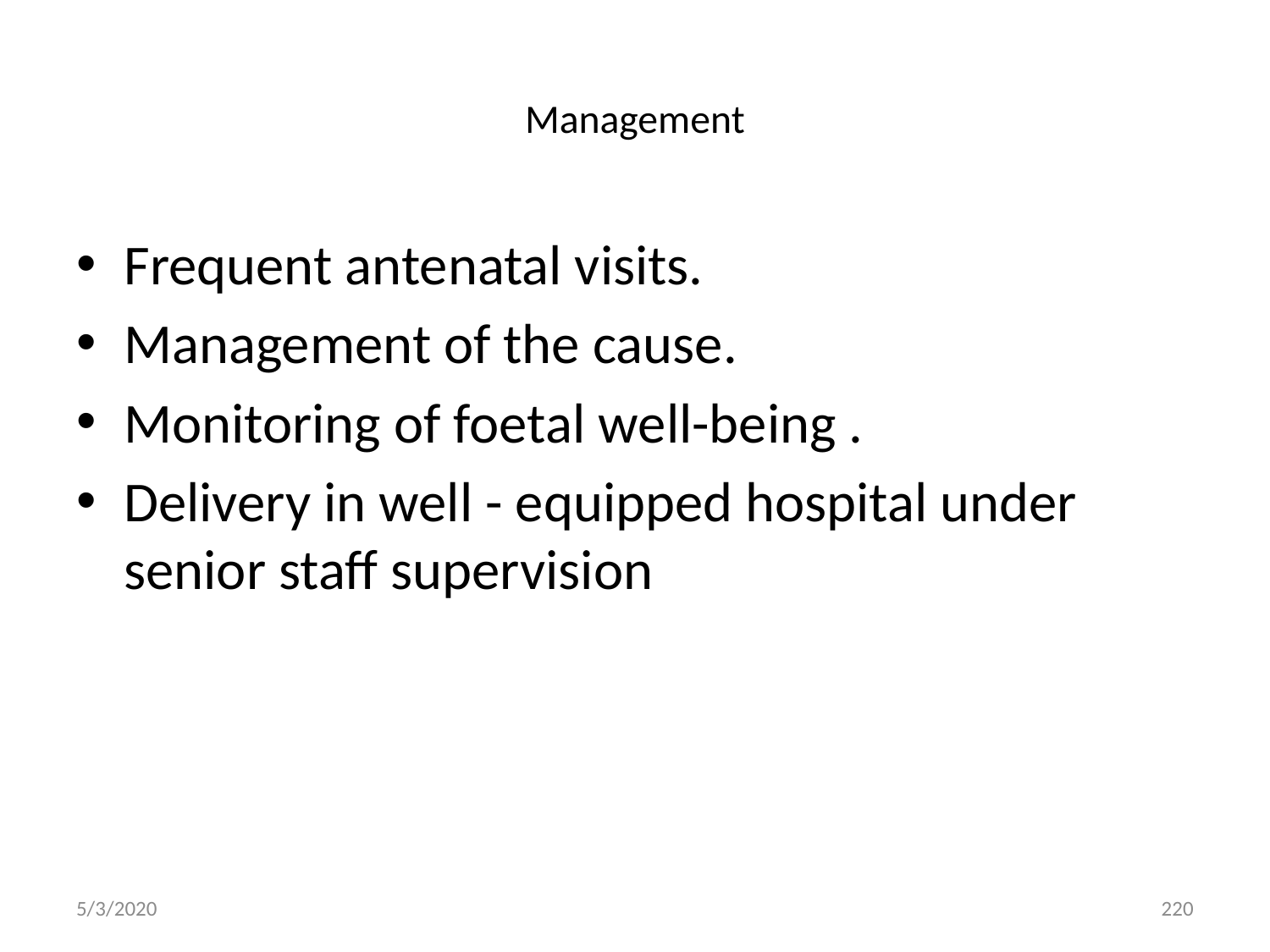

# Management
Frequent antenatal visits.
Management of the cause.
Monitoring of foetal well-being .
Delivery in well - equipped hospital under senior staff supervision

5/3/2020
220